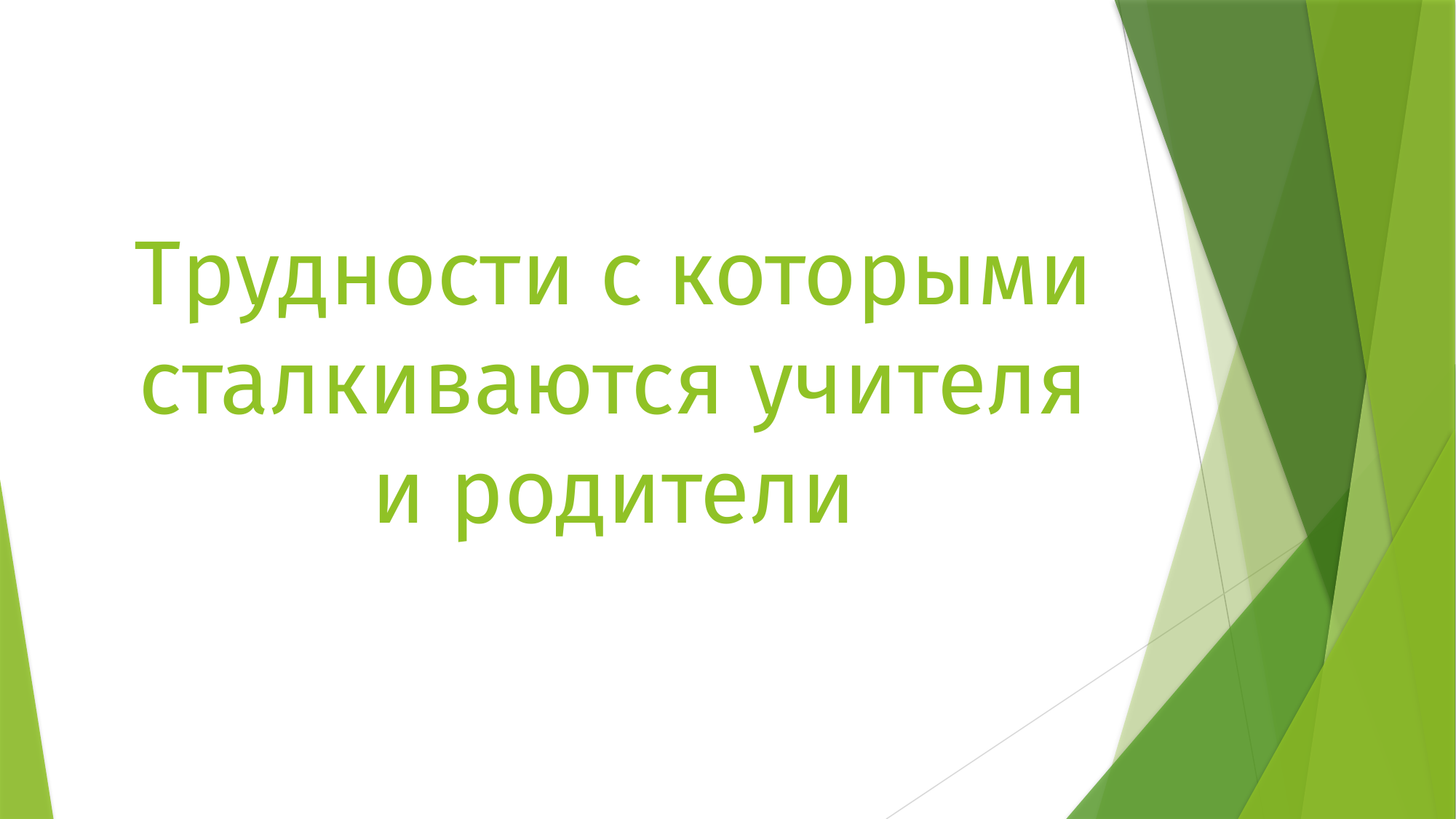

# Трудности с которыми сталкиваются учителя и родители